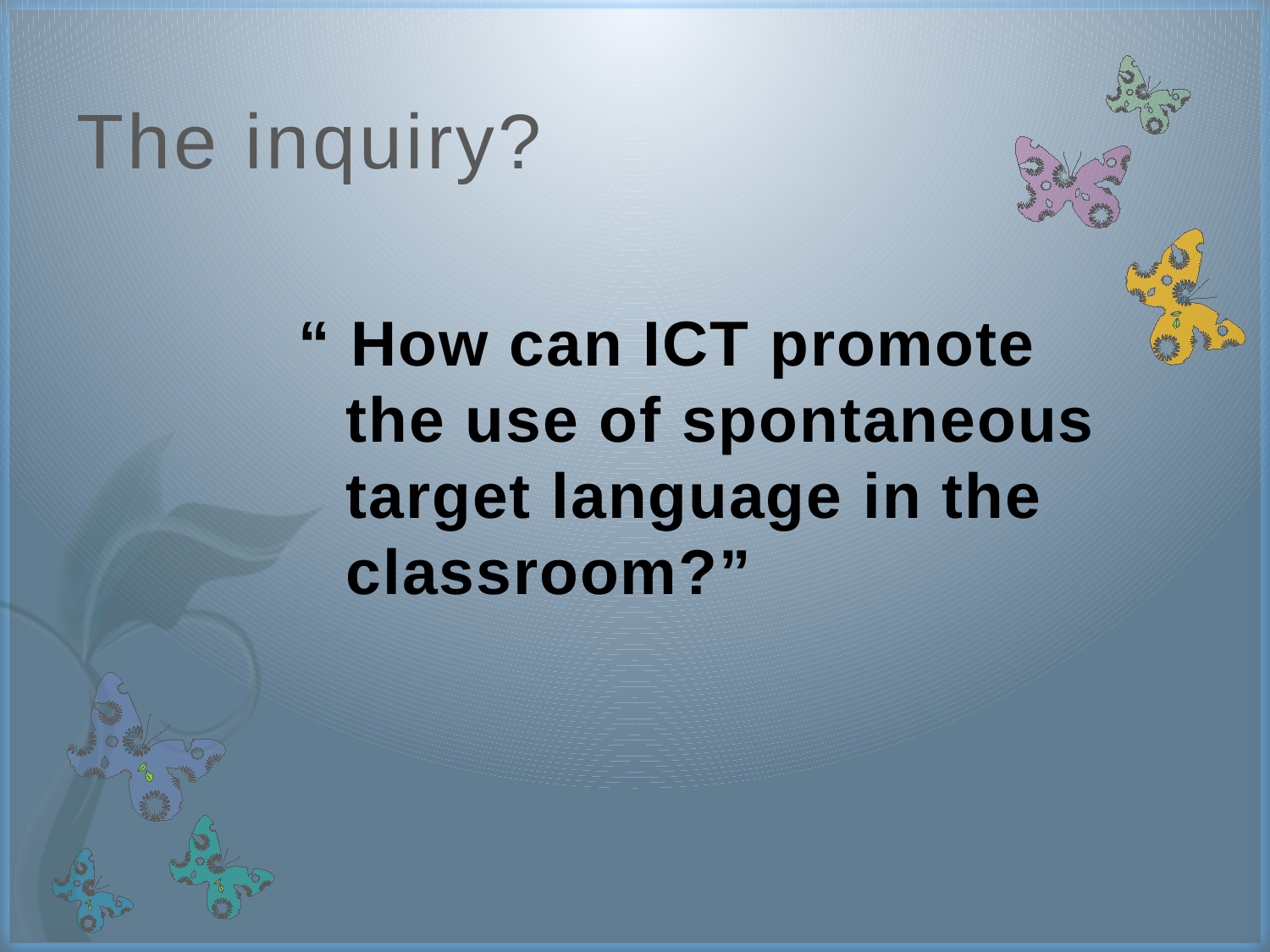

# The inquiry?
“ How can ICT promote the use of spontaneous target language in the classroom?”